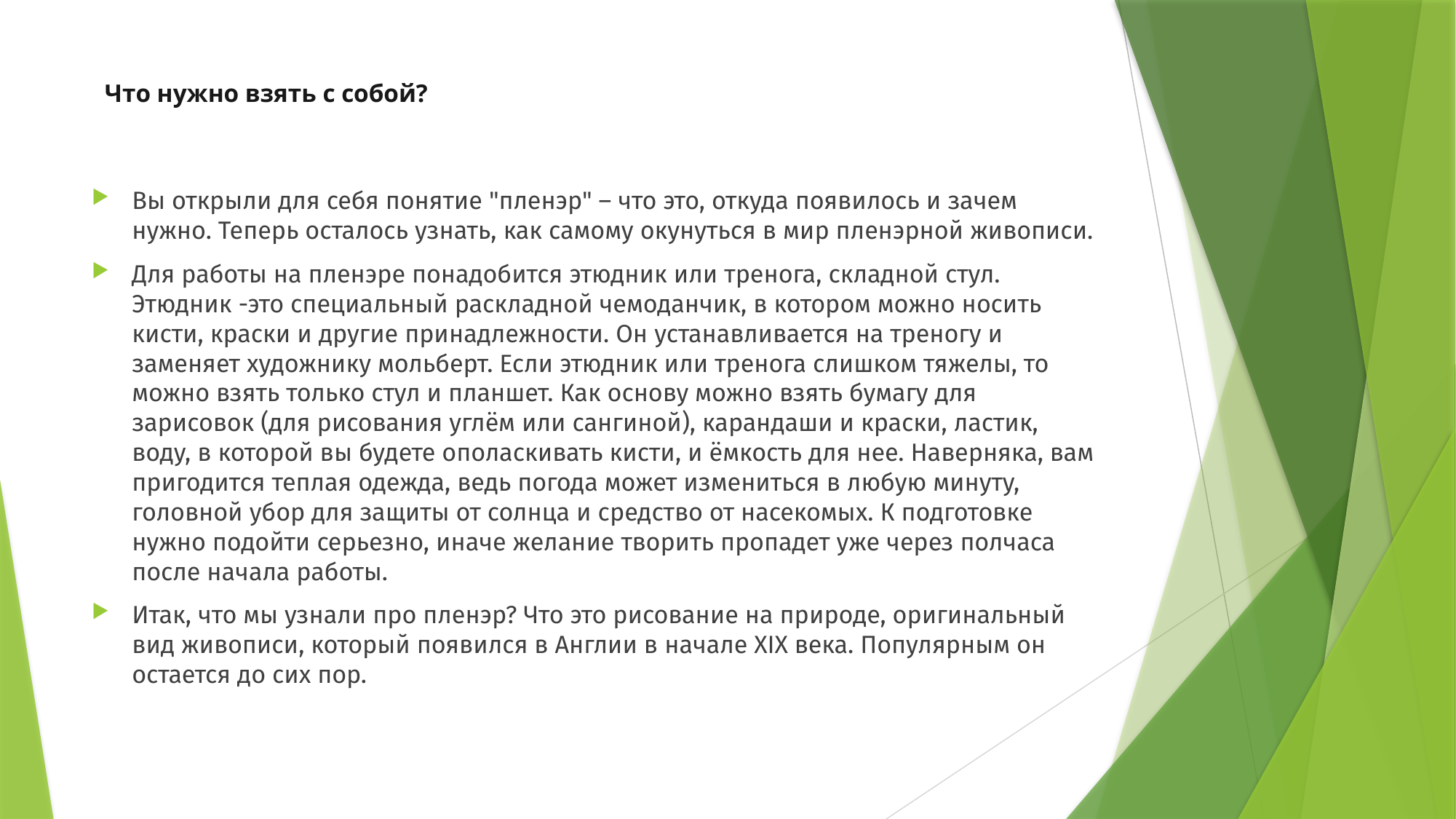

# Что нужно взять с собой?
Вы открыли для себя понятие "пленэр" – что это, откуда появилось и зачем нужно. Теперь осталось узнать, как самому окунуться в мир пленэрной живописи.
Для работы на пленэре понадобится этюдник или тренога, складной стул. Этюдник -это специальный раскладной чемоданчик, в котором можно носить кисти, краски и другие принадлежности. Он устанавливается на треногу и заменяет художнику мольберт. Если этюдник или тренога слишком тяжелы, то можно взять только стул и планшет. Как основу можно взять бумагу для зарисовок (для рисования углём или сангиной), карандаши и краски, ластик, воду, в которой вы будете ополаскивать кисти, и ёмкость для нее. Наверняка, вам пригодится теплая одежда, ведь погода может измениться в любую минуту, головной убор для защиты от солнца и средство от насекомых. К подготовке нужно подойти серьезно, иначе желание творить пропадет уже через полчаса после начала работы.
Итак, что мы узнали про пленэр? Что это рисование на природе, оригинальный вид живописи, который появился в Англии в начале XIX века. Популярным он остается до сих пор.